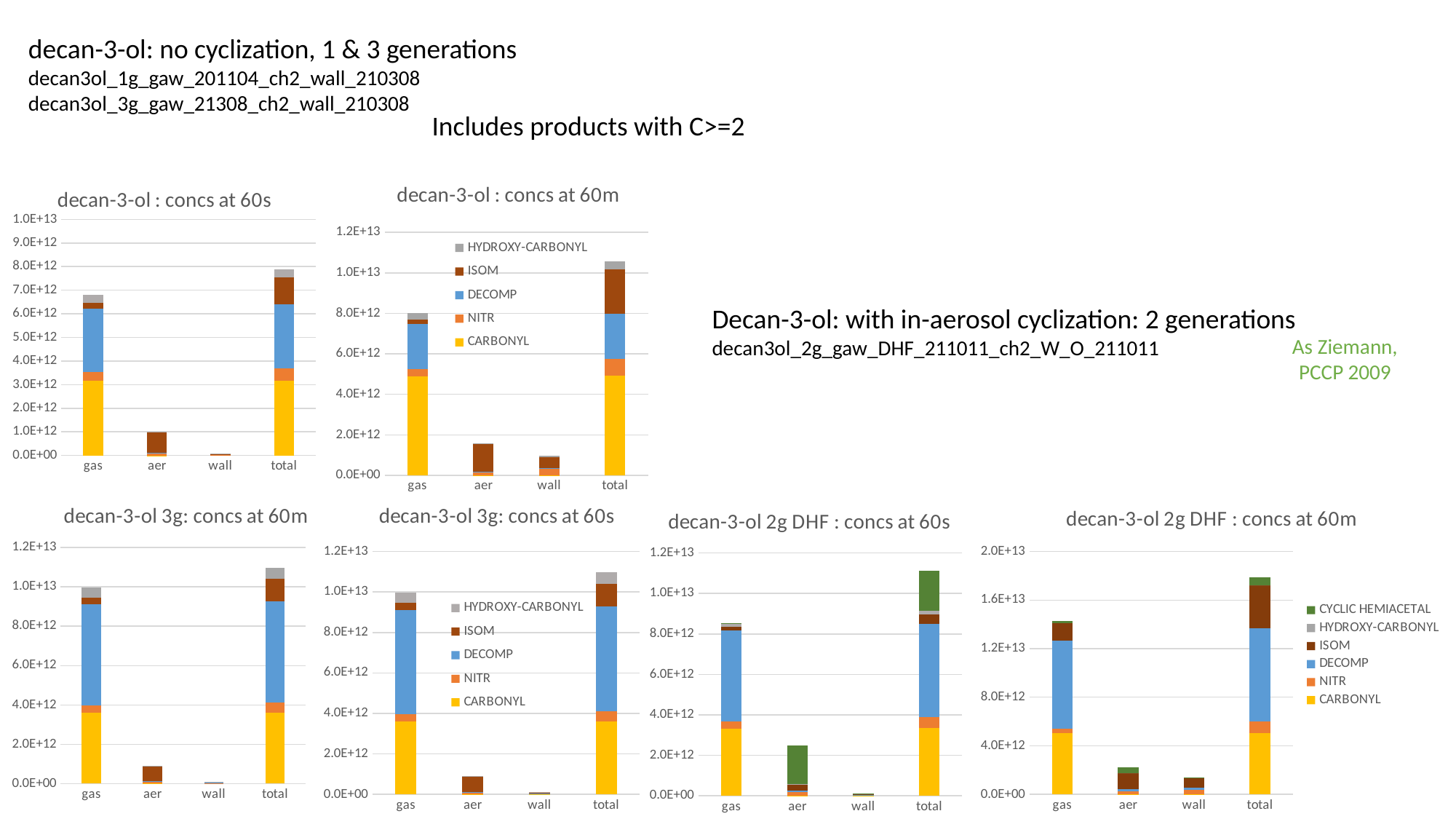

decan-3-ol: no cyclization, 1 & 3 generations
decan3ol_1g_gaw_201104_ch2_wall_210308
decan3ol_3g_gaw_21308_ch2_wall_210308
Includes products with C>=2

### Chart: decan-3-ol : concs at 60s

| Category | CARBONYL | NITR | DECOMP | ISOM | HYDROXY-CARBONYL |
|---|---|---|---|---|---|
| gas | 3171160000000.0 | 378809950000.0 | 2684355630000.0 | 241743787672.0 | 332586570000.0 |
| aer | 367430000.0 | 118868620000.0 | 2332437914.0 | 879483660000.0 | 5919375600.0 |
| wall | 6709640000.0 | 24022807000.0 | 10137076910.0 | 18091029313.0 | 19001804200.0 |
| total | 3178237070000.0 | 521701377000.0 | 2696825144824.0 | 1139318476985.0 | 357507749800.0 |

### Chart: decan-3-ol : concs at 60m

| Category | CARBONYL | NITR | DECOMP | ISOM | HYDROXY-CARBONYL |
|---|---|---|---|---|---|
| gas | 4894870000000.0 | 352121970000.0 | 2218714180000.0 | 238302952880.0 | 302173425000.0 |
| aer | 814557000.0 | 158700350000.0 | 1894340837.0 | 1412986030000.0 | 7702751200.0 |
| wall | 10476500000.0 | 339126860000.0 | 10950797900.0 | 529554758470.0 | 92494903000.0 |
| total | 4906161057000.0 | 849949180000.0 | 2231559318737.0 | 2180843741350.0 | 402371079200.0 |
Decan-3-ol: with in-aerosol cyclization: 2 generations
decan3ol_2g_gaw_DHF_211011_ch2_W_O_211011
As Ziemann, PCCP 2009

### Chart: decan-3-ol 3g: concs at 60m

| Category | CARBONYL | NITR | DECOMP | ISOM | HYDROXY-CARBONYL |
|---|---|---|---|---|---|
| gas | 3593672166000.0 | 380820871010.0 | 5127102382082.846 | 348019925231.0069 | 508875327722.69 |
| aer | 541052770.0 | 112807074600.0 | 8741379703.222582 | 752655045408.8988 | 29391739272.8 |
| wall | 8652877820.0 | 24088844719.0 | 22155473106.86961 | 20836545578.57734 | 26469332614.333 |
| total | 3602866096590.0 | 517716790329.0 | 5157999234892.9375 | 1121511516218.4832 | 564736399609.823 |

### Chart: decan-3-ol 3g: concs at 60s

| Category | CARBONYL | NITR | DECOMP | ISOM | HYDROXY-CARBONYL |
|---|---|---|---|---|---|
| gas | 3593672166000.0 | 380820871010.0 | 5127102382082.846 | 348019925231.0069 | 508875327722.69 |
| aer | 541052770.0 | 112807074600.0 | 8741379703.222582 | 752655045408.8988 | 29391739272.8 |
| wall | 8652877820.0 | 24088844719.0 | 22155473106.86961 | 20836545578.57734 | 26469332614.333 |
| total | 3602866096590.0 | 517716790329.0 | 5157999234892.9375 | 1121511516218.4832 | 564736399609.823 |

### Chart: decan-3-ol 2g DHF : concs at 60m

| Category | CARBONYL | NITR | DECOMP | ISOM | HYDROXY-CARBONYL | CYCLIC HEMIACETAL |
|---|---|---|---|---|---|---|
| gas | 5036890000000.0 | 378208436670.0 | 7254937396800.817 | 1431812052911.9868 | 1716083277.9729998 | 146378027680.49323 |
| aer | 1022810000.0 | 232975425000.0 | 201503228489.0321 | 1311258444840.4534 | 53157505.65587 | 504613953472.29834 |
| wall | 10780300000.0 | 355921869860.0 | 179632818047.61963 | 799508205361.1874 | 475770719.949742 | 32694029527.98154 |
| total | 5048693110000.0 | 967105731530.0 | 7636073443337.468 | 3542578703113.6245 | 2245011503.5786123 | 683686010680.7732 |

### Chart: decan-3-ol 2g DHF : concs at 60s

| Category | CARBONYL | NITR | DECOMP | ISOM | HYDROXY-CARBONYL | CYCLIC HEMIACETAL |
|---|---|---|---|---|---|---|
| gas | 3331290000000.0 | 337122598899.0 | 4489546662205.65 | 179964461367.55124 | 169852083085.01324 | 18922917786.630146 |
| aer | 644685000.0 | 181001987000.0 | 83699663521.85403 | 304501402790.334 | 5010762762.509412 | 1926739822531.1636 |
| wall | 7049030000.0 | 22366034293.500004 | 31692263680.148727 | 6026094241.483135 | 302487721.6319668 | 33257889090.41924 |
| total | 3338983715000.0 | 540490620192.50006 | 4604938589407.654 | 490491958399.3682 | 175165333569.15457 | 1978920629408.2131 |